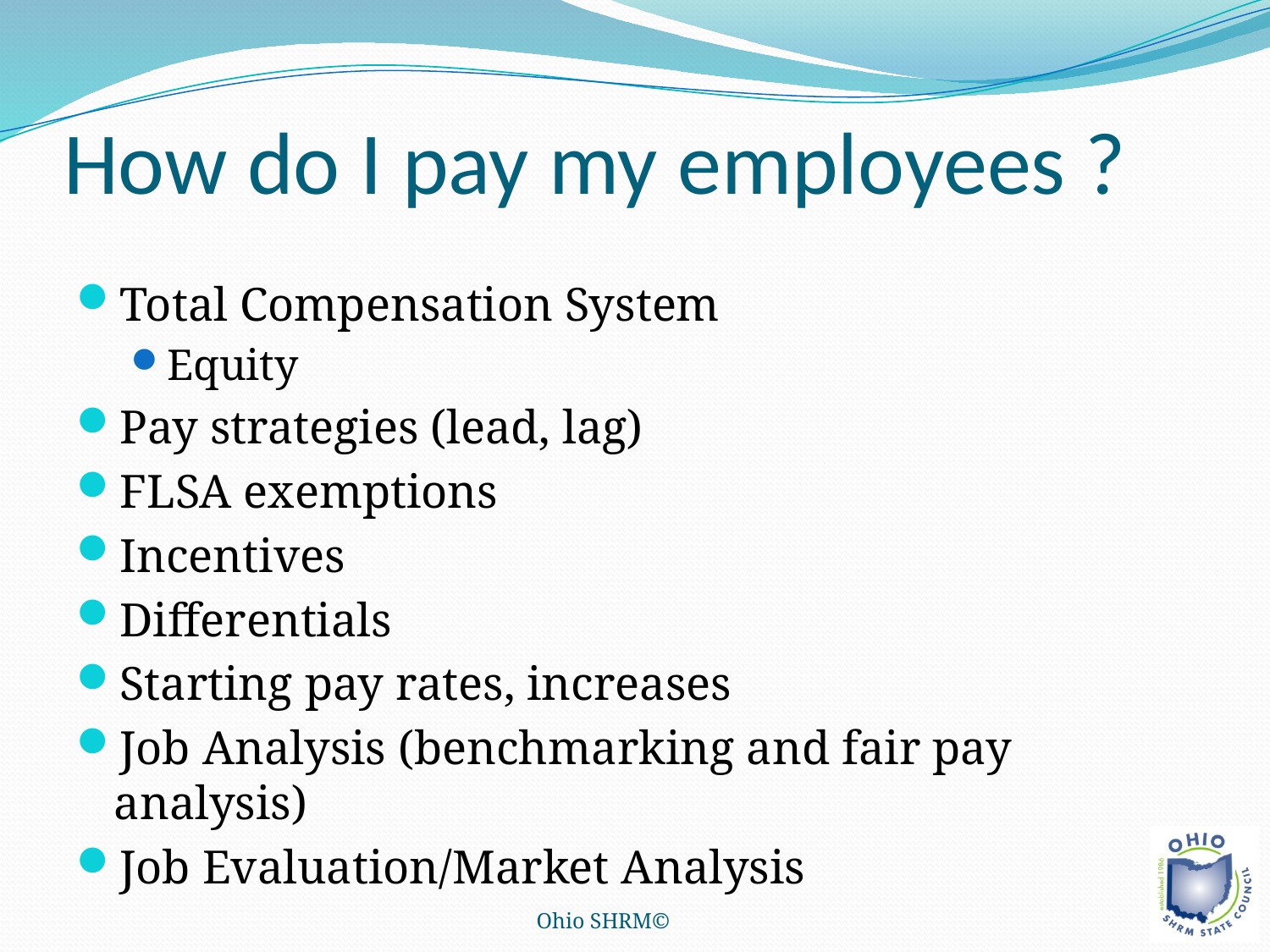

# How do I pay my employees ?
Total Compensation System
Equity
Pay strategies (lead, lag)
FLSA exemptions
Incentives
Differentials
Starting pay rates, increases
Job Analysis (benchmarking and fair pay analysis)
Job Evaluation/Market Analysis

Ohio SHRM©